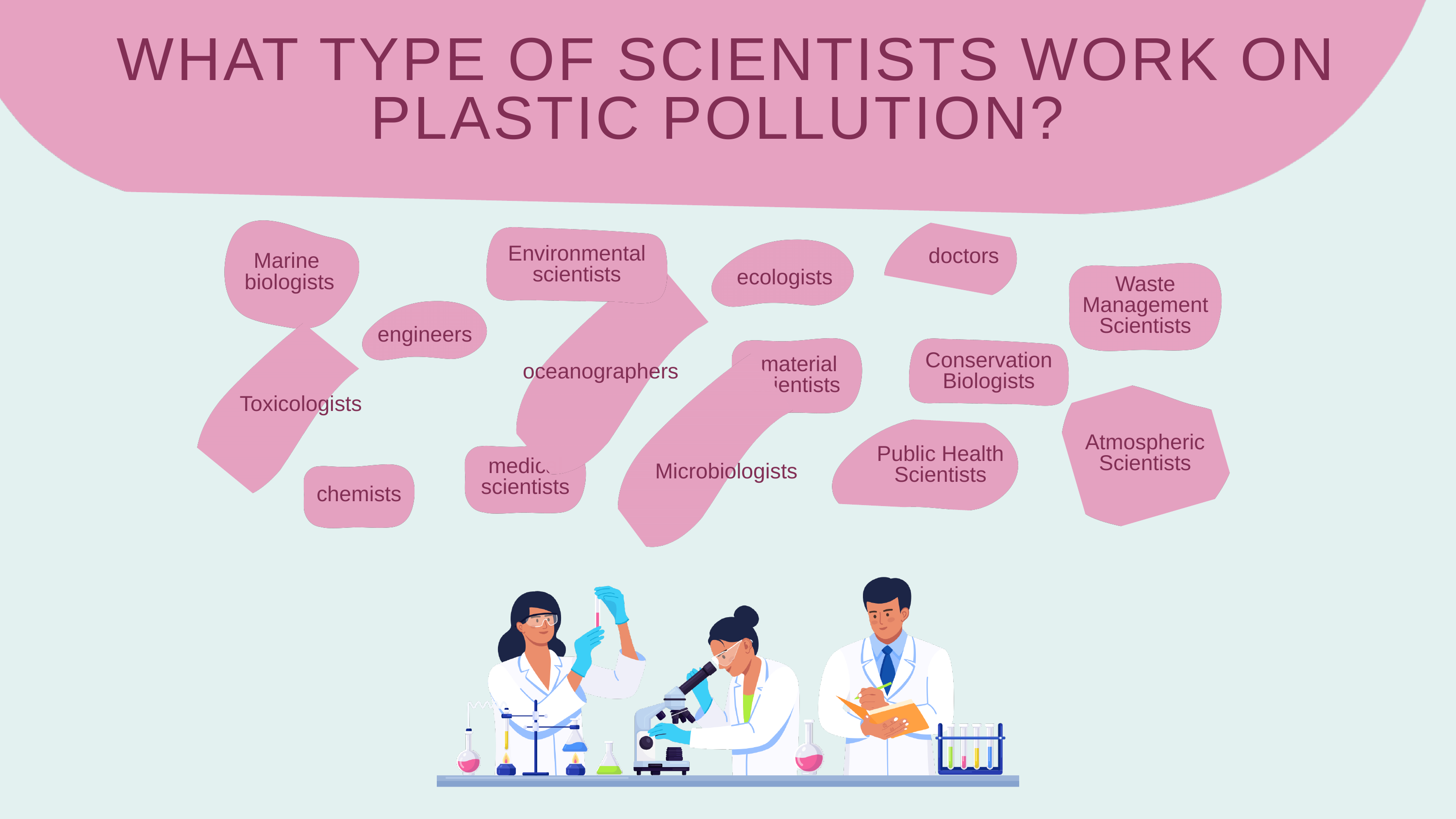

WHAT TYPE OF SCIENTISTS WORK ON PLASTIC POLLUTION?

Marine
biologists

doctors

Environmental scientists

ecologists

oceanographers

Waste Management Scientists

Toxicologists

engineers

Conservation Biologists

Microbiologists

material scientists

Atmospheric Scientists

Public Health Scientists

medical scientists

chemists